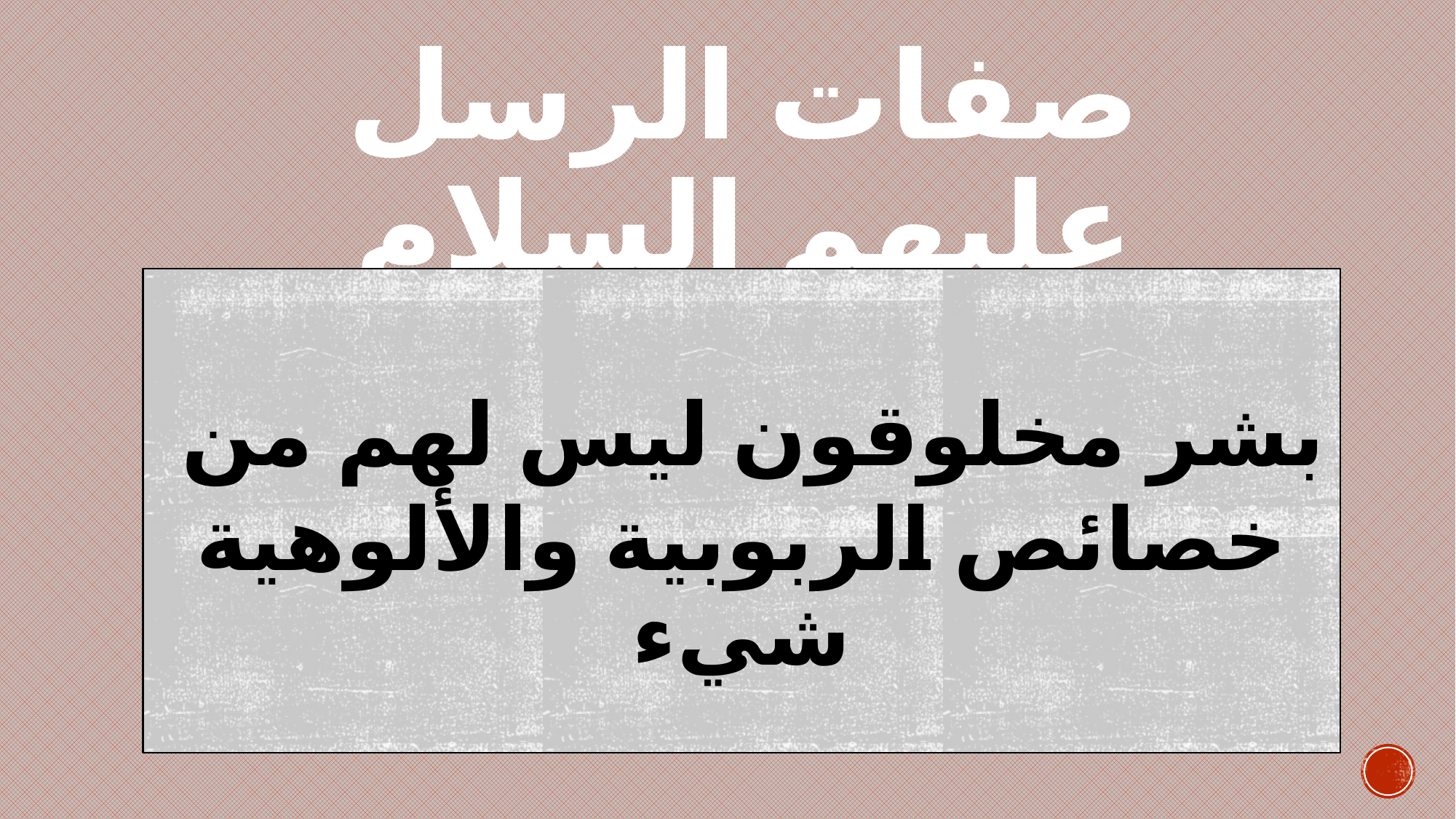

# صفات الرسل عليهم السلام

بشر مخلوقون ليس لهم من
خصائص الربوبية والألوهية شيء